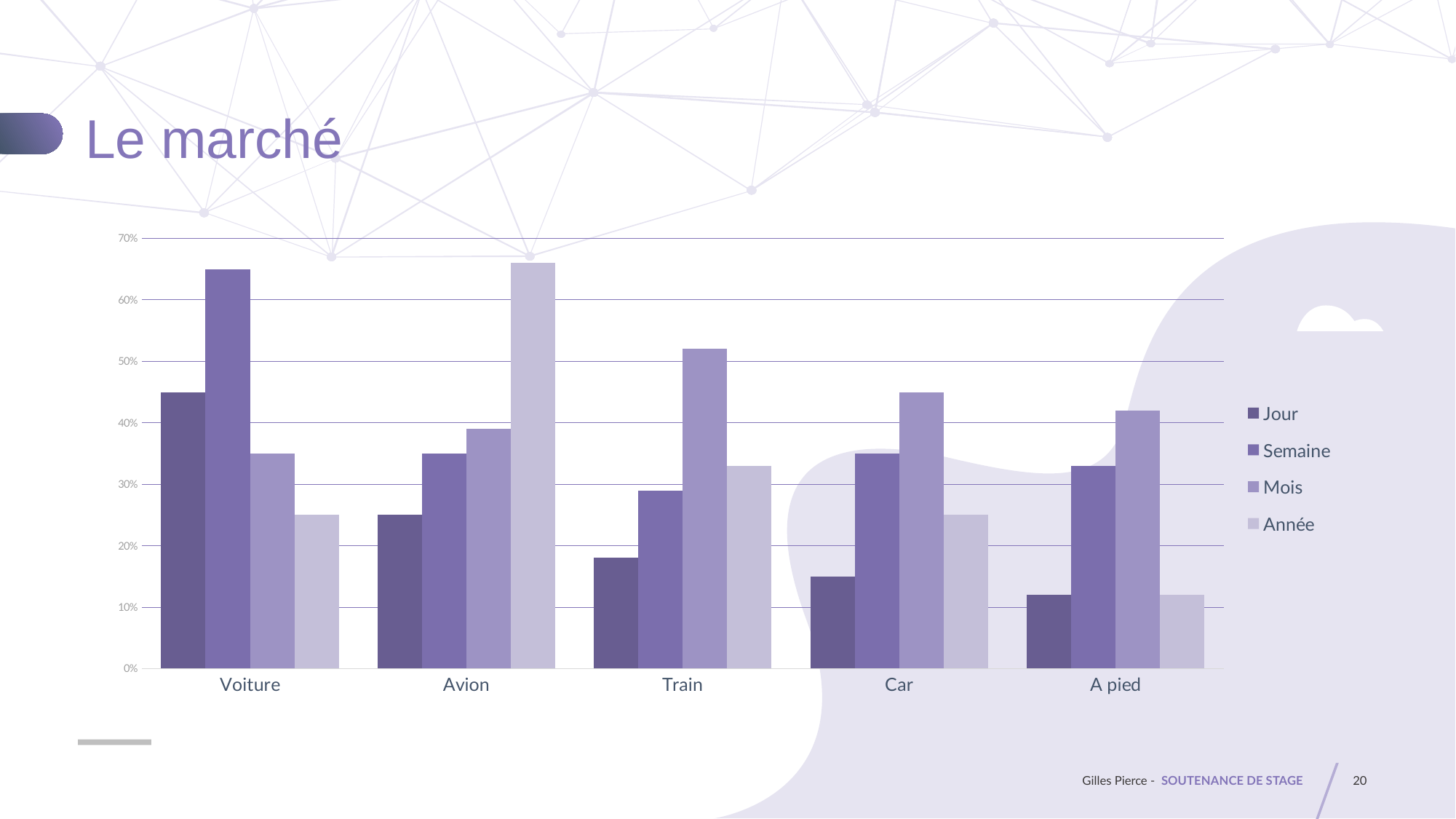

# Le marché

### Chart

| Category | Jour | Semaine | Mois | Année |
|---|---|---|---|---|
| Voiture | 0.45 | 0.65 | 0.35 | 0.25 |
| Avion | 0.25 | 0.35 | 0.39 | 0.66 |
| Train | 0.18 | 0.29 | 0.52 | 0.33 |
| Car | 0.15 | 0.35 | 0.45 | 0.25 |
| A pied | 0.12 | 0.33 | 0.42 | 0.12 |